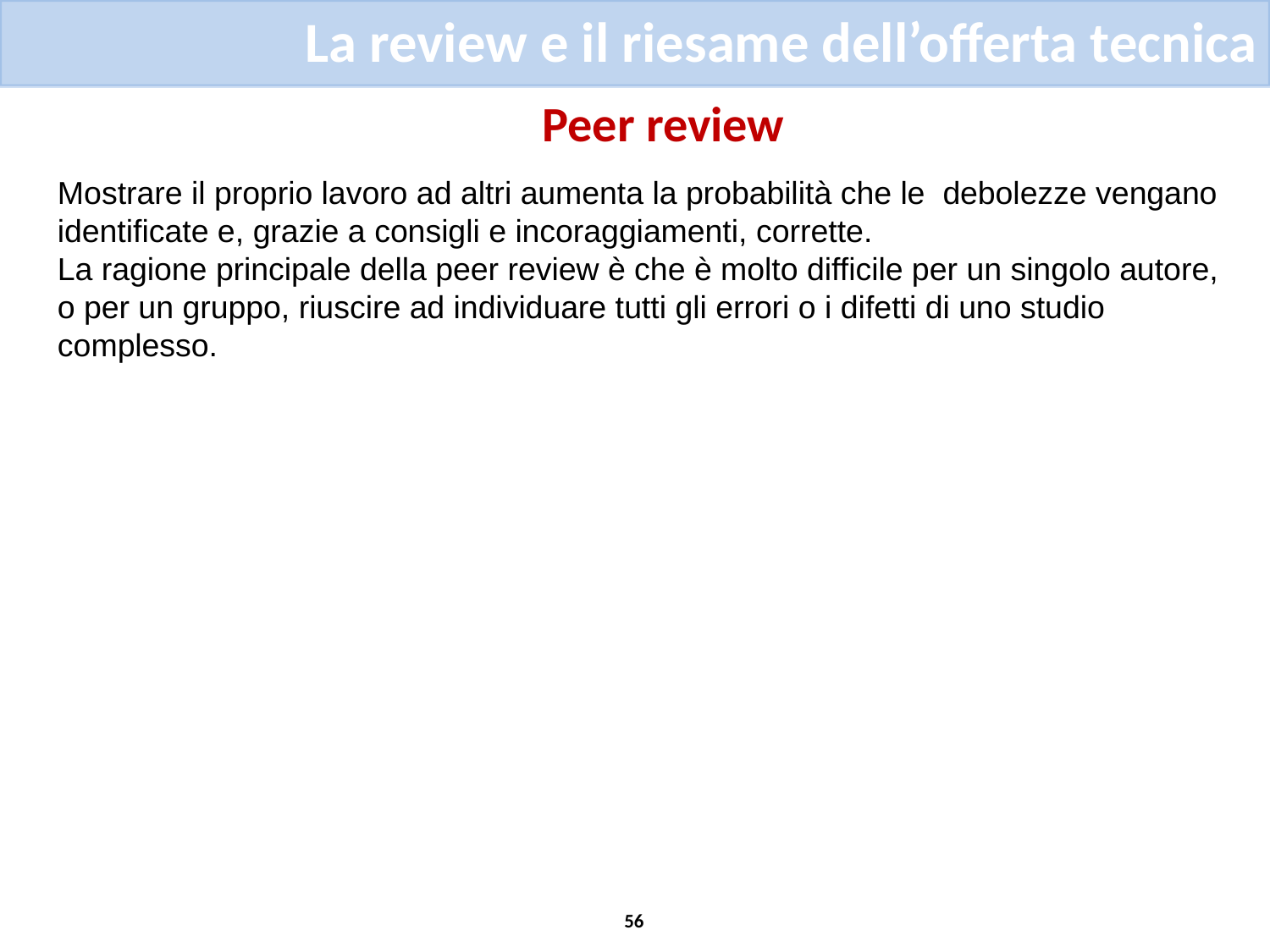

La review e il riesame dell’offerta tecnica
Peer review
Mostrare il proprio lavoro ad altri aumenta la probabilità che le  debolezze vengano identificate e, grazie a consigli e incoraggiamenti, corrette.
La ragione principale della peer review è che è molto difficile per un singolo autore, o per un gruppo, riuscire ad individuare tutti gli errori o i difetti di uno studio complesso.
56